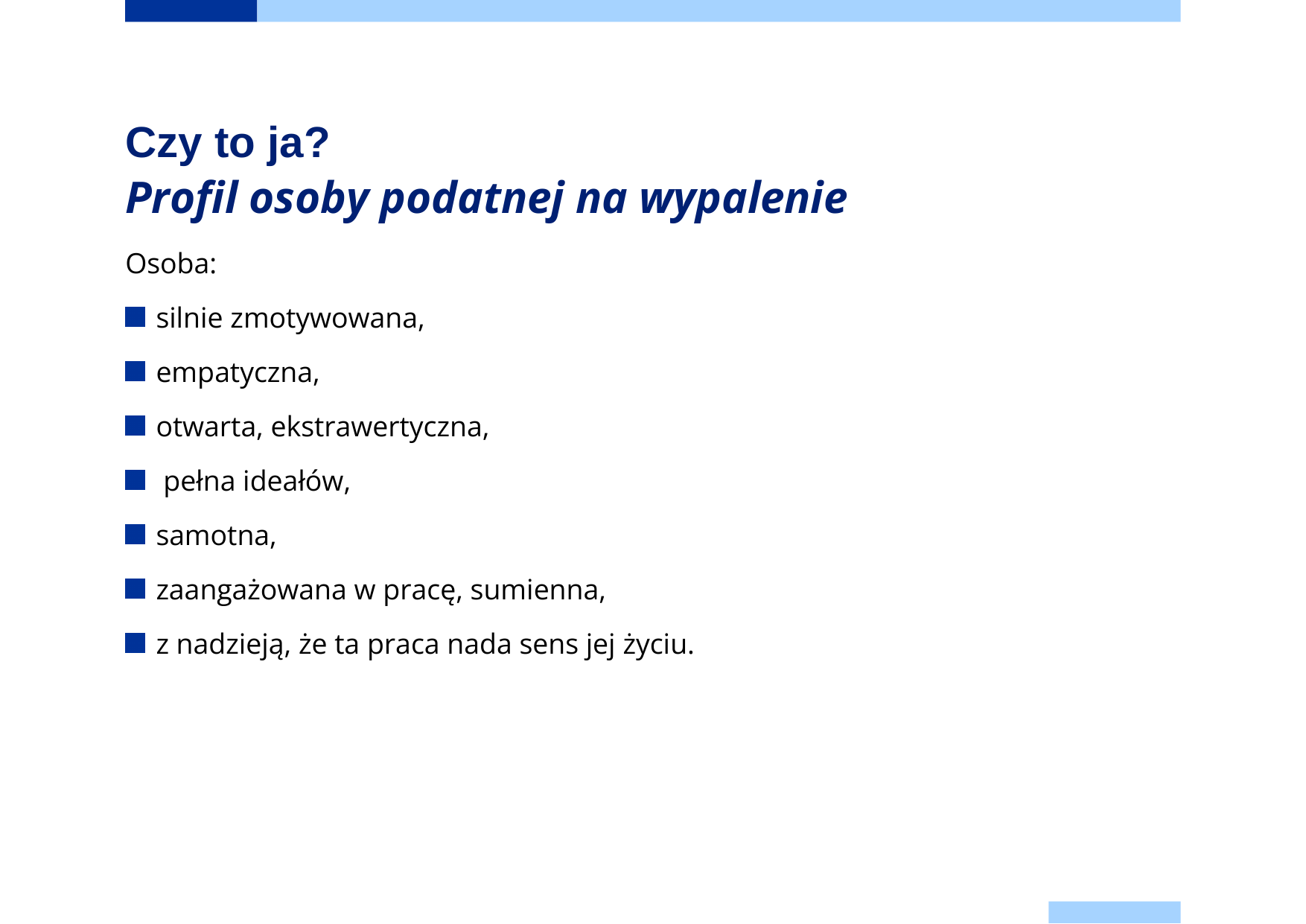

# Czy to ja? Profil osoby podatnej na wypalenie
Osoba:
silnie zmotywowana,
empatyczna,
otwarta, ekstrawertyczna,
 pełna ideałów,
samotna,
zaangażowana w pracę, sumienna,
z nadzieją, że ta praca nada sens jej życiu.